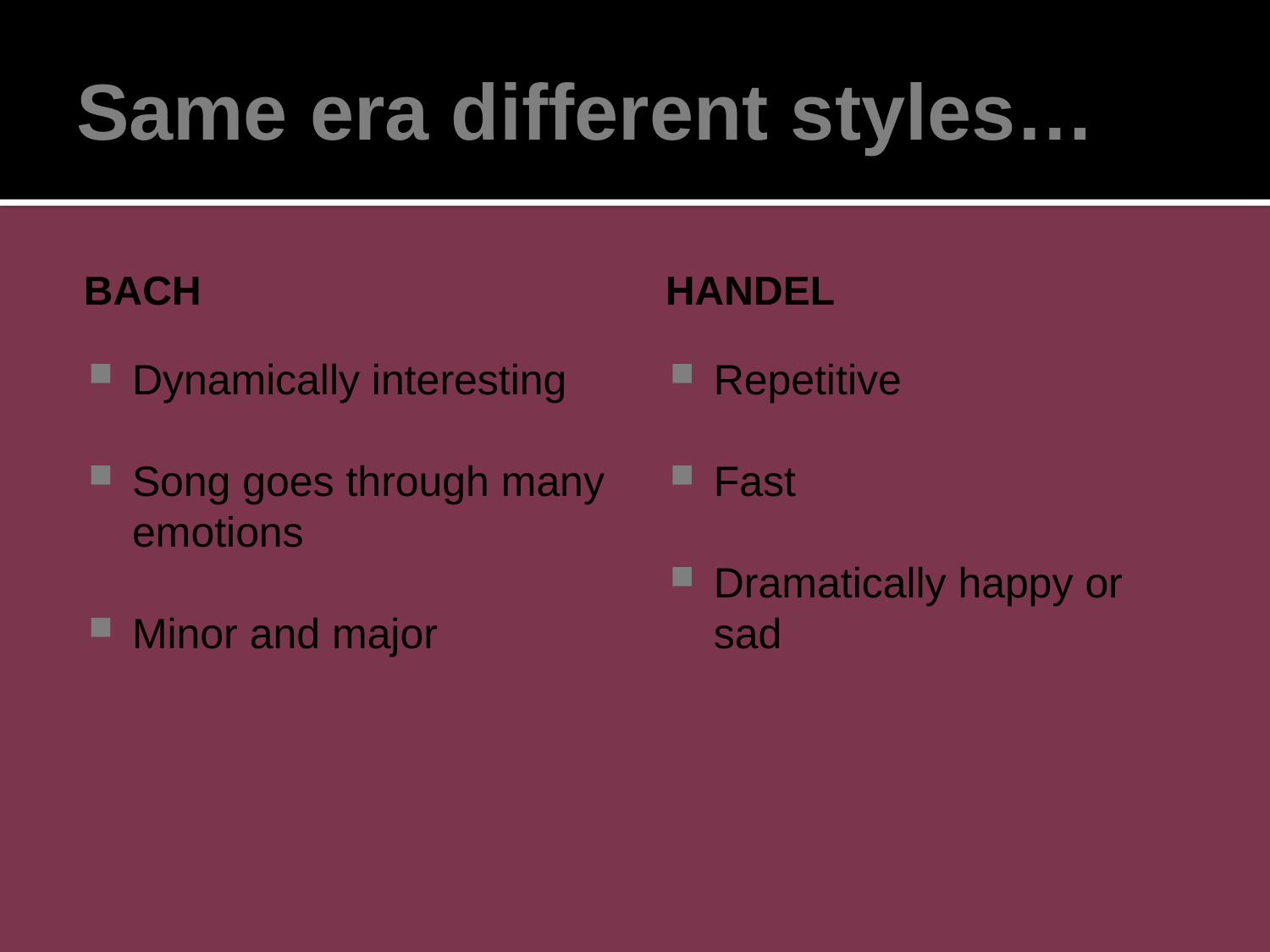

# Same era different styles…
Bach
Handel
Dynamically interesting

Song goes through many emotions

Minor and major
Repetitive

Fast

Dramatically happy or sad